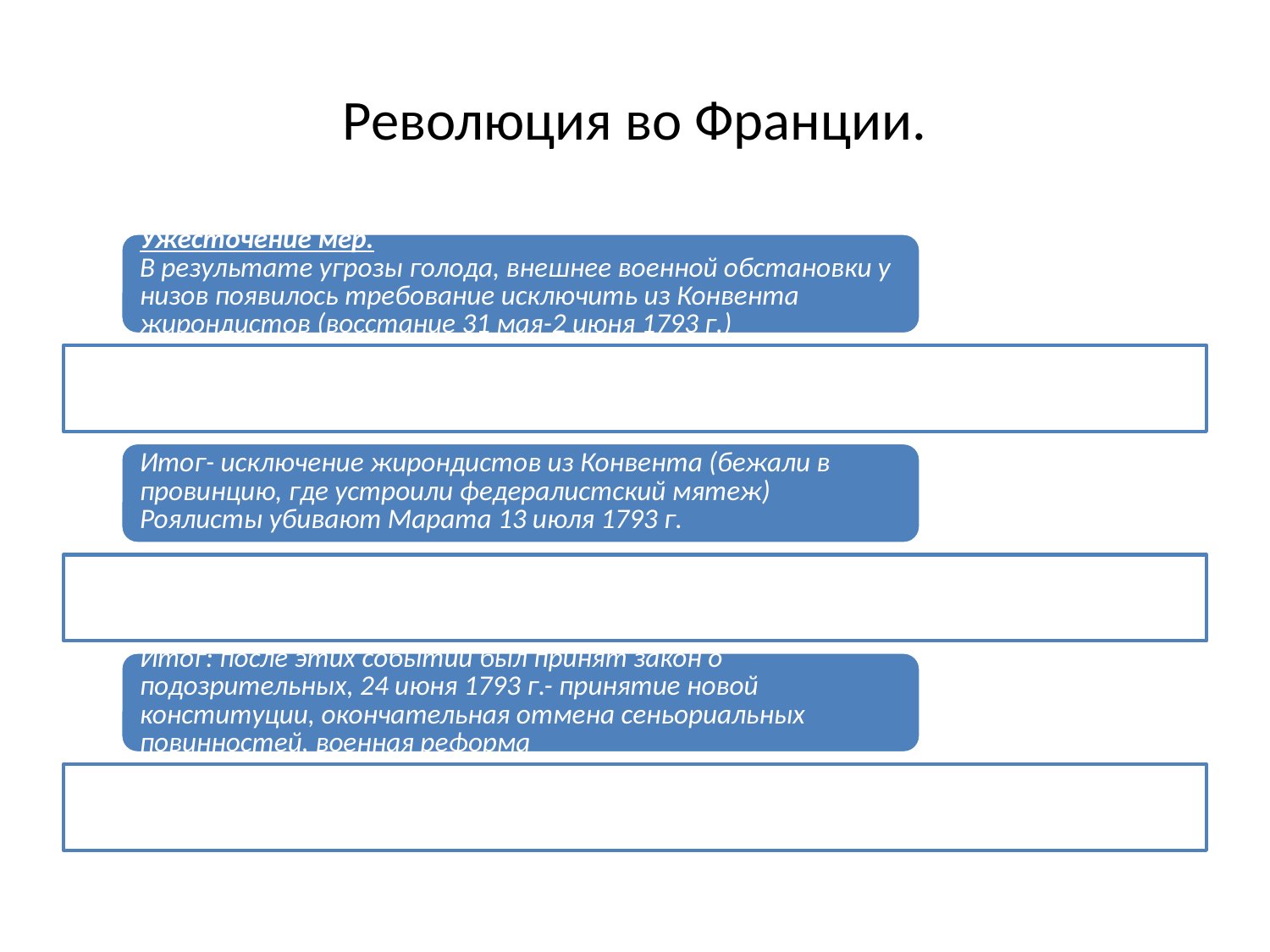

# Революция во Франции.
Ужесточение мер.
В результате угрозы голода, внешнее военной обстановки у низов появилось требование исключить из Конвента жирондистов (восстание 31 мая-2 июня 1793 г.)
Итог- исключение жирондистов из Конвента (бежали в провинцию, где устроили федералистский мятеж)
Роялисты убивают Марата 13 июля 1793 г.
Итог: после этих событий был принят закон о подозрительных, 24 июня 1793 г.- принятие новой конституции, окончательная отмена сеньориальных повинностей, военная реформа